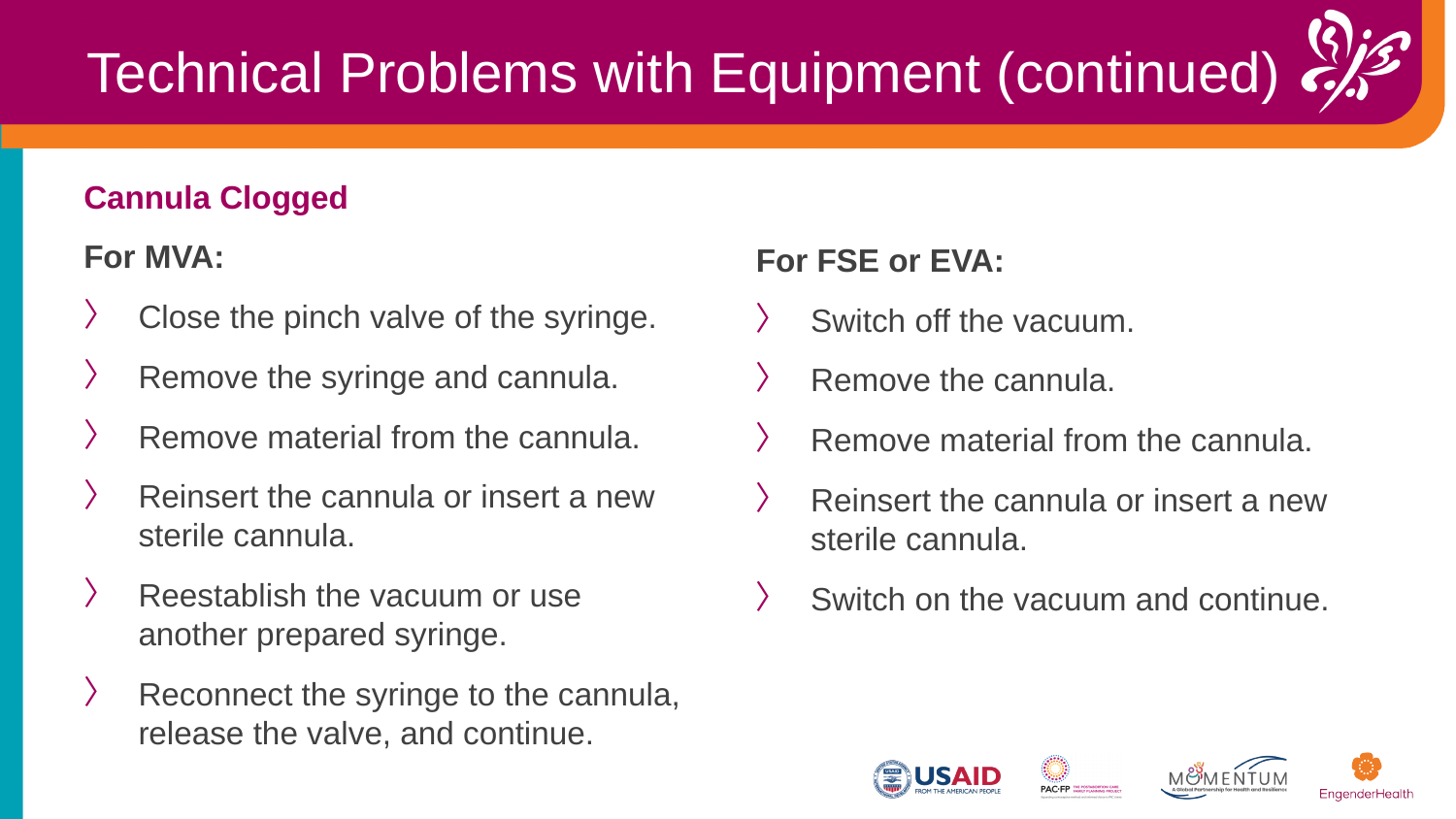

Technical Problems with Equipment (continued)
Cannula Clogged
For MVA:
Close the pinch valve of the syringe.
Remove the syringe and cannula.
Remove material from the cannula.
Reinsert the cannula or insert a new sterile cannula.
Reestablish the vacuum or use another prepared syringe.
Reconnect the syringe to the cannula, release the valve, and continue.

For FSE or EVA:
Switch off the vacuum.
Remove the cannula.
Remove material from the cannula.
Reinsert the cannula or insert a new sterile cannula.
Switch on the vacuum and continue.